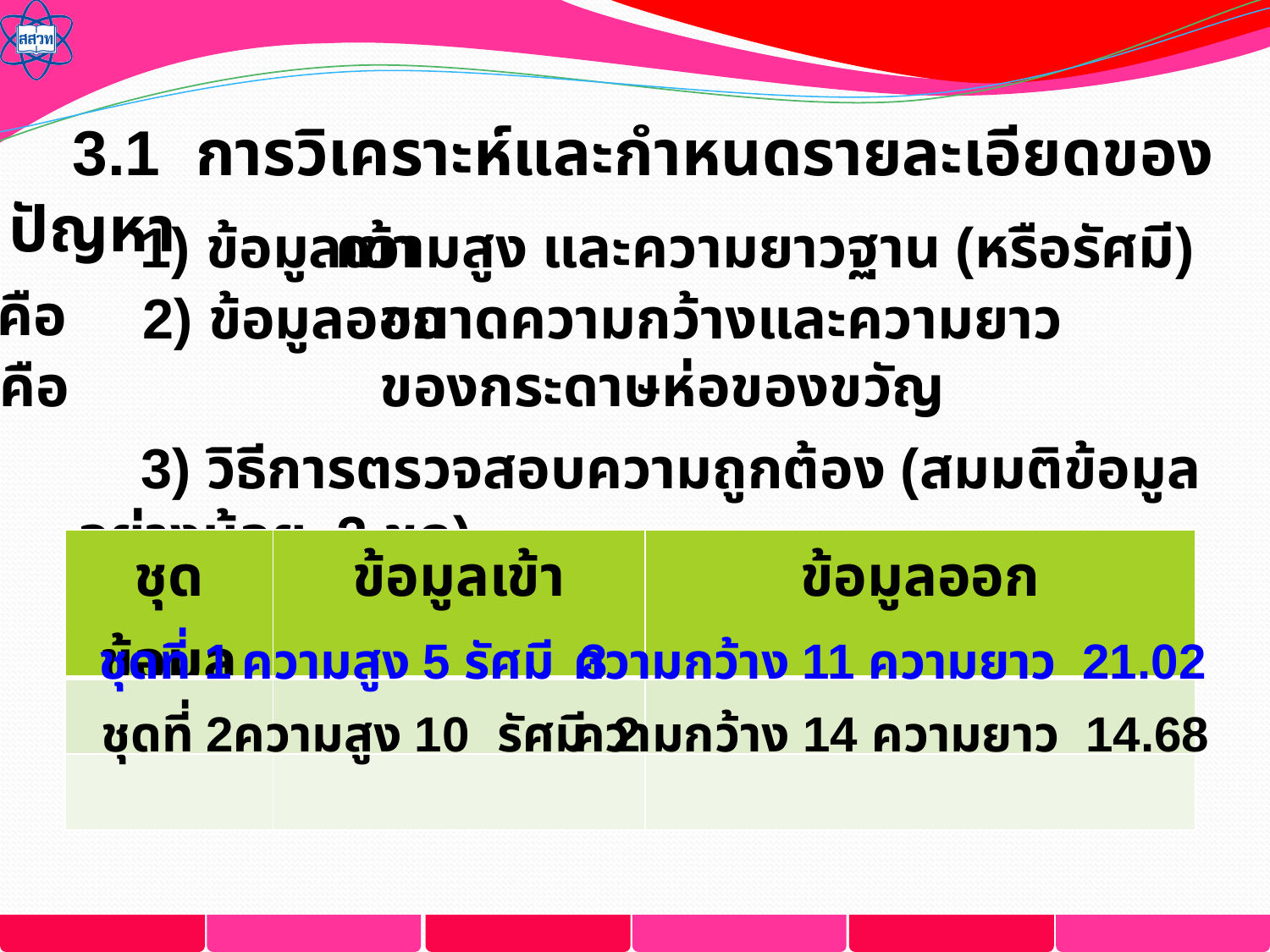

3.1  การวิเคราะห์และกำหนดรายละเอียดของปัญหา
	 1) ข้อมูลเข้า คือ
ความสูง และความยาวฐาน (หรือรัศมี)
	 2) ข้อมูลออก คือ
ขนาดความกว้างและความยาว
ของกระดาษห่อของขวัญ
3) วิธีการตรวจสอบความถูกต้อง (สมมติข้อมูลอย่างน้อย  2 ชุด)
| ชุดข้อมูล | ข้อมูลเข้า | ข้อมูลออก |
| --- | --- | --- |
|  |  |  |
|  |  |  |
ชุดที่ 1
ความสูง 5 รัศมี  3
ความกว้าง 11 ความยาว  21.02
ชุดที่ 2
ความสูง 10  รัศมี  2
ความกว้าง 14 ความยาว  14.68